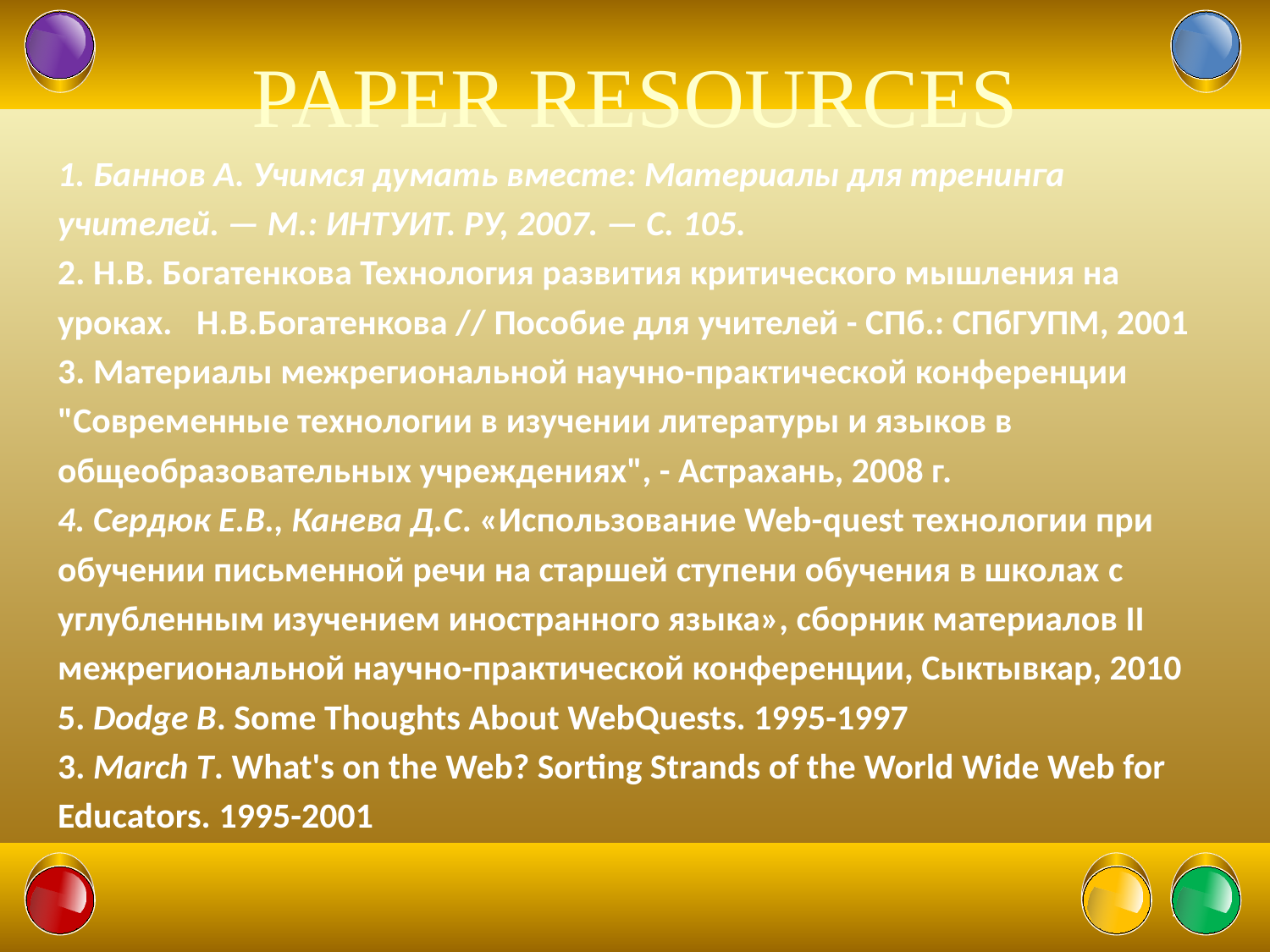

PAPER RESOURCES
1. Баннов А. Учимся думать вместе: Материалы для тренинга
учителей. — М.: ИНТУИТ. РУ, 2007. — С. 105.
2. Н.В. Богатенкова Технология развития критического мышления на
уроках.   Н.В.Богатенкова // Пособие для учителей - СПб.: СПбГУПМ, 2001
3. Материалы межрегиональной научно-практической конференции
"Современные технологии в изучении литературы и языков в
общеобразовательных учреждениях", - Астрахань, 2008 г.
4. Сердюк Е.В., Канева Д.С. «Использование Web-quest технологии при
обучении письменной речи на старшей ступени обучения в школах с
углубленным изучением иностранного языка», сборник материалов II
межрегиональной научно-практической конференции, Сыктывкар, 2010
5. Dodge B. Some Thoughts About WebQuests. 1995-1997
3. March T. What's on the Web? Sorting Strands of the World Wide Web for
Educators. 1995-2001

28